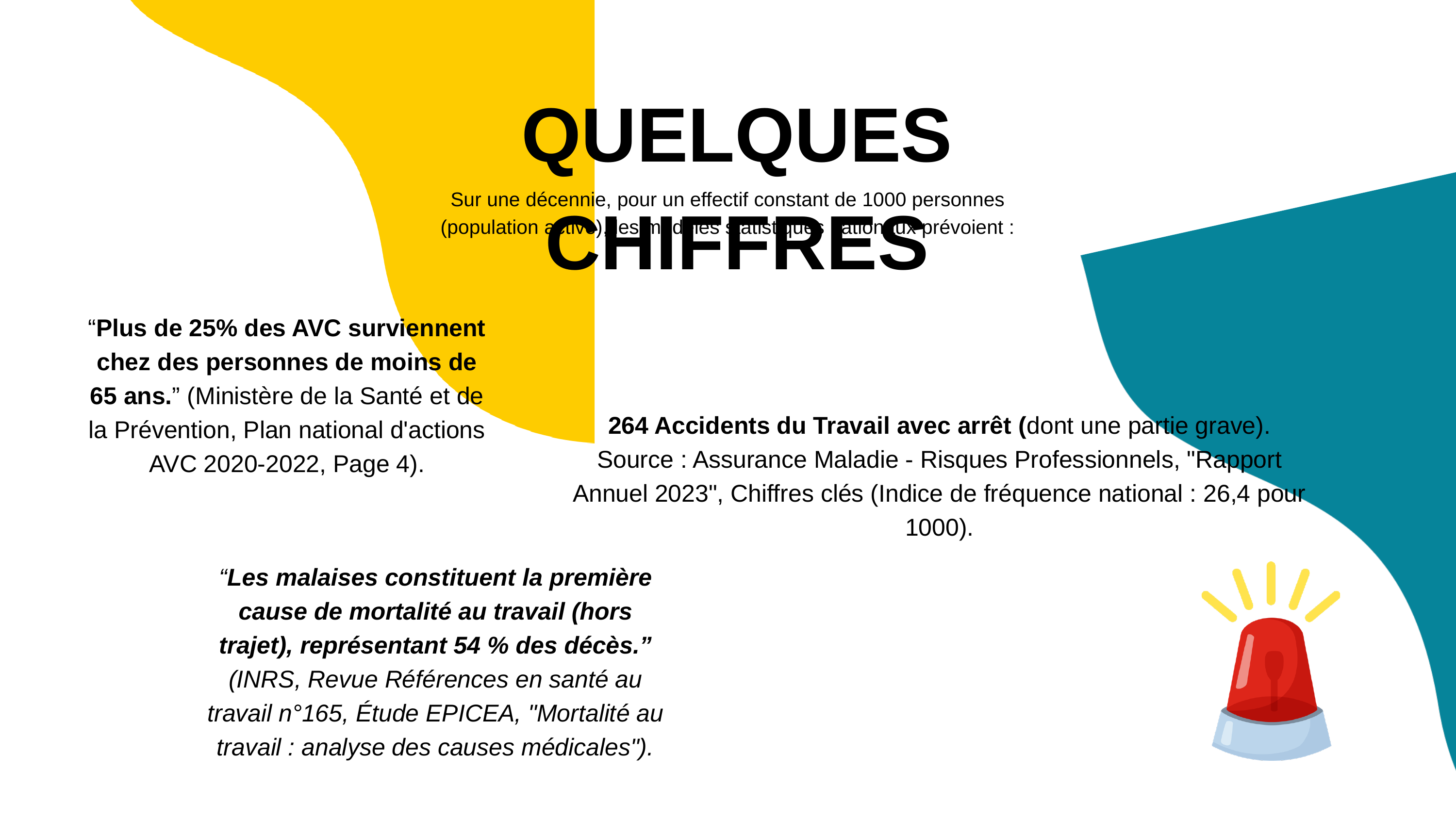

QUELQUES CHIFFRES
Sur une décennie, pour un effectif constant de 1000 personnes (population active), les modèles statistiques nationaux prévoient :

“Plus de 25% des AVC surviennent chez des personnes de moins de 65 ans.” (Ministère de la Santé et de la Prévention, Plan national d'actions AVC 2020-2022, Page 4).
264 Accidents du Travail avec arrêt (dont une partie grave).
Source : Assurance Maladie - Risques Professionnels, "Rapport Annuel 2023", Chiffres clés (Indice de fréquence national : 26,4 pour 1000).
“Les malaises constituent la première cause de mortalité au travail (hors trajet), représentant 54 % des décès.”
(INRS, Revue Références en santé au travail n°165, Étude EPICEA, "Mortalité au travail : analyse des causes médicales").